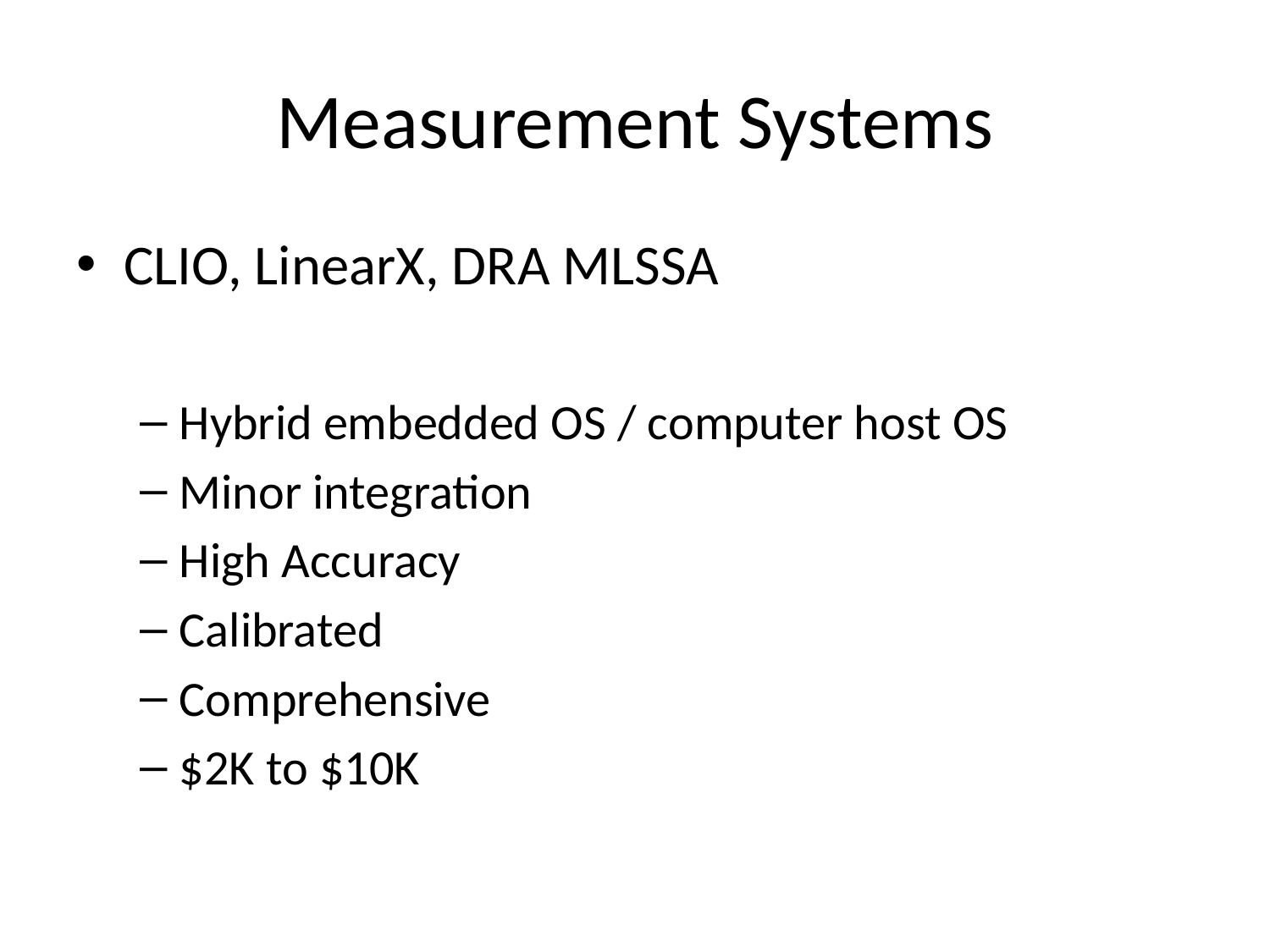

# Measurement Systems
CLIO, LinearX, DRA MLSSA

Hybrid embedded OS / computer host OS
Minor integration
High Accuracy
Calibrated
Comprehensive
$2K to $10K